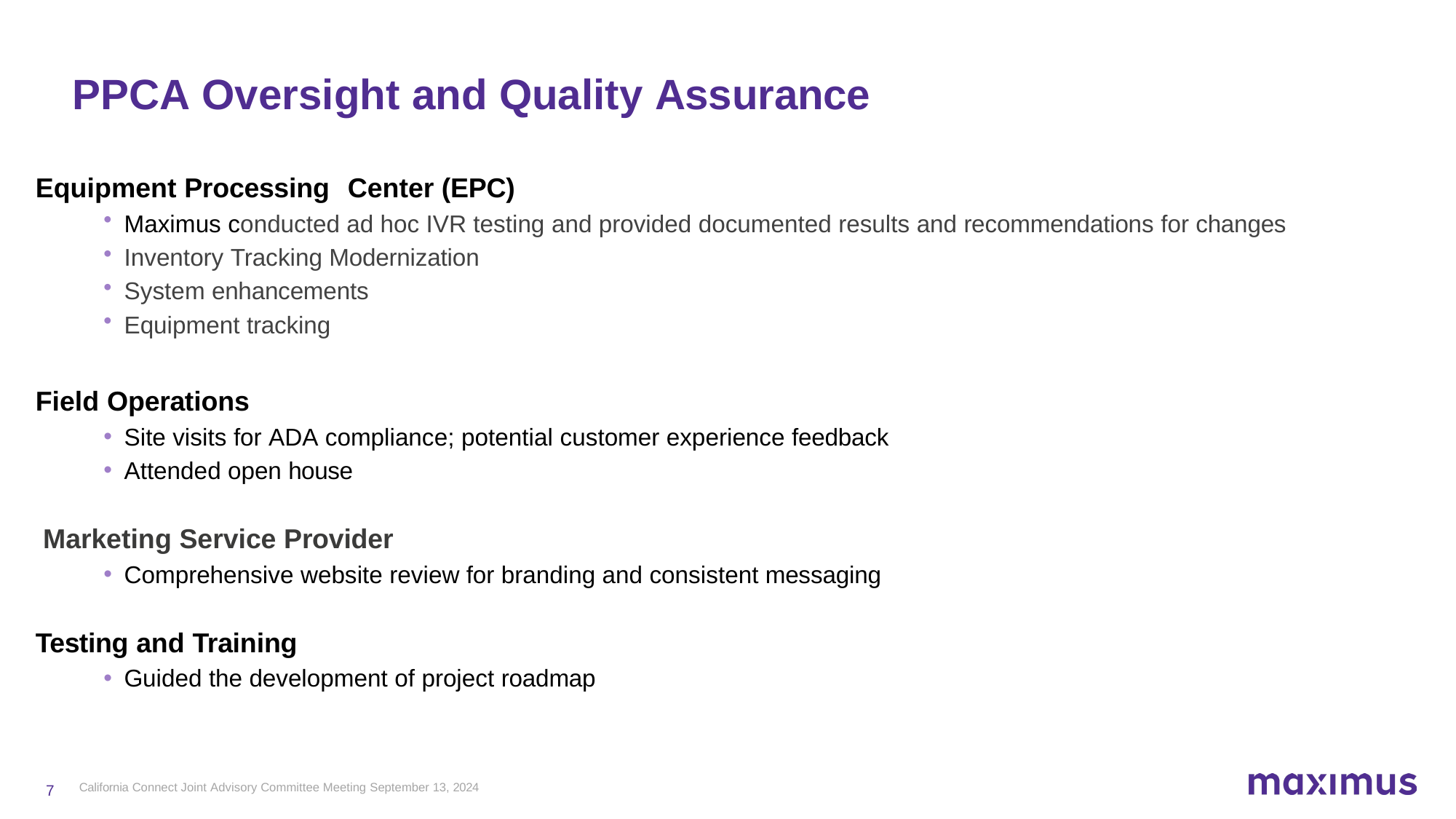

# PPCA Oversight and Quality Assurance
Equipment Processing	Center (EPC)
Maximus conducted ad hoc IVR testing and provided documented results and recommendations for changes
Inventory Tracking Modernization
System enhancements
Equipment tracking

Field Operations
Site visits for ADA compliance; potential customer experience feedback
Attended open house

Marketing Service Provider
Comprehensive website review for branding and consistent messaging

Testing and Training
Guided the development of project roadmap
California Connect Joint Advisory Committee Meeting September 13, 2024
7